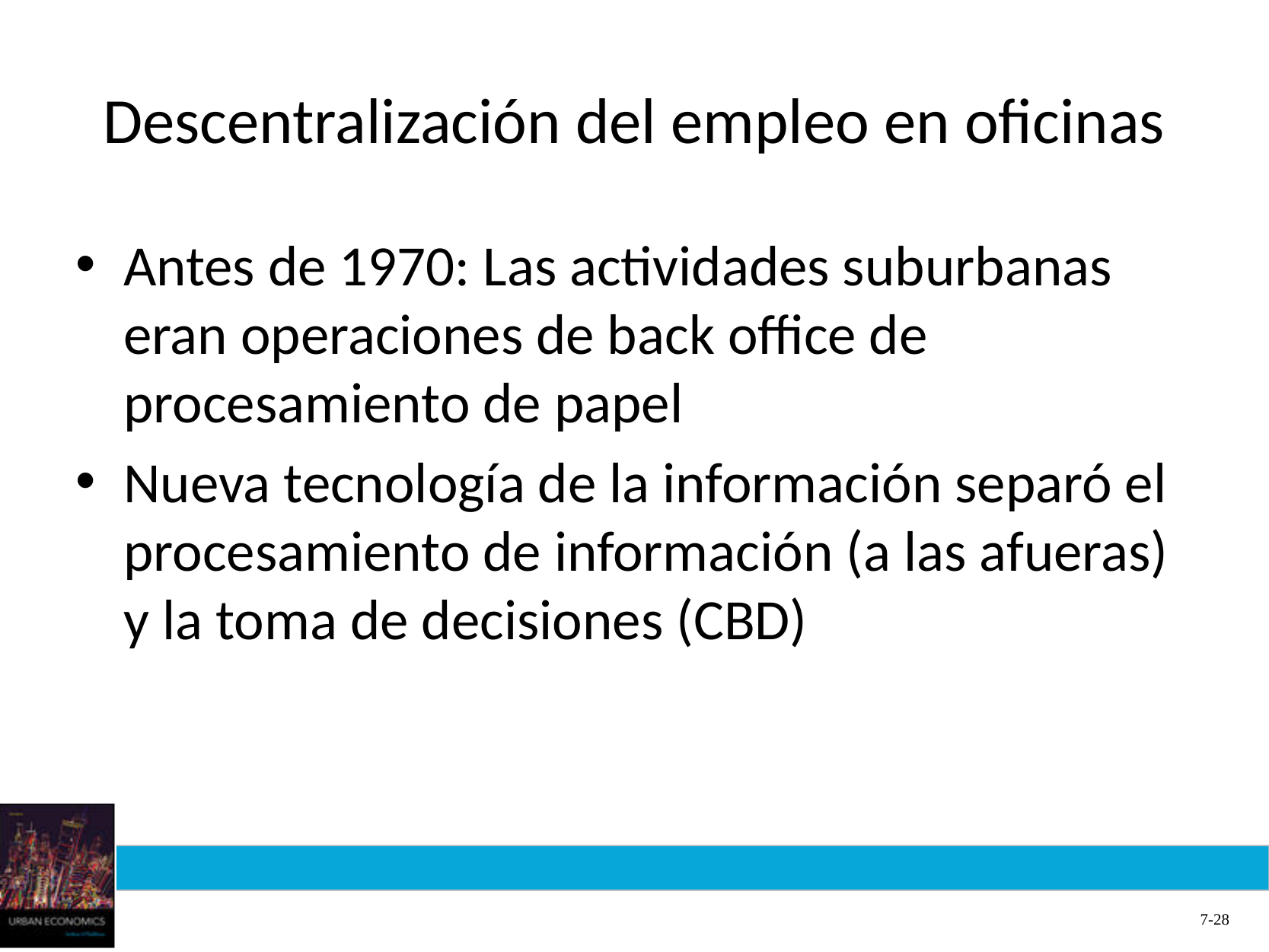

# Descentralización del empleo en oficinas
Antes de 1970: Las actividades suburbanas eran operaciones de back office de procesamiento de papel
Nueva tecnología de la información separó el procesamiento de información (a las afueras) y la toma de decisiones (CBD)
7-28